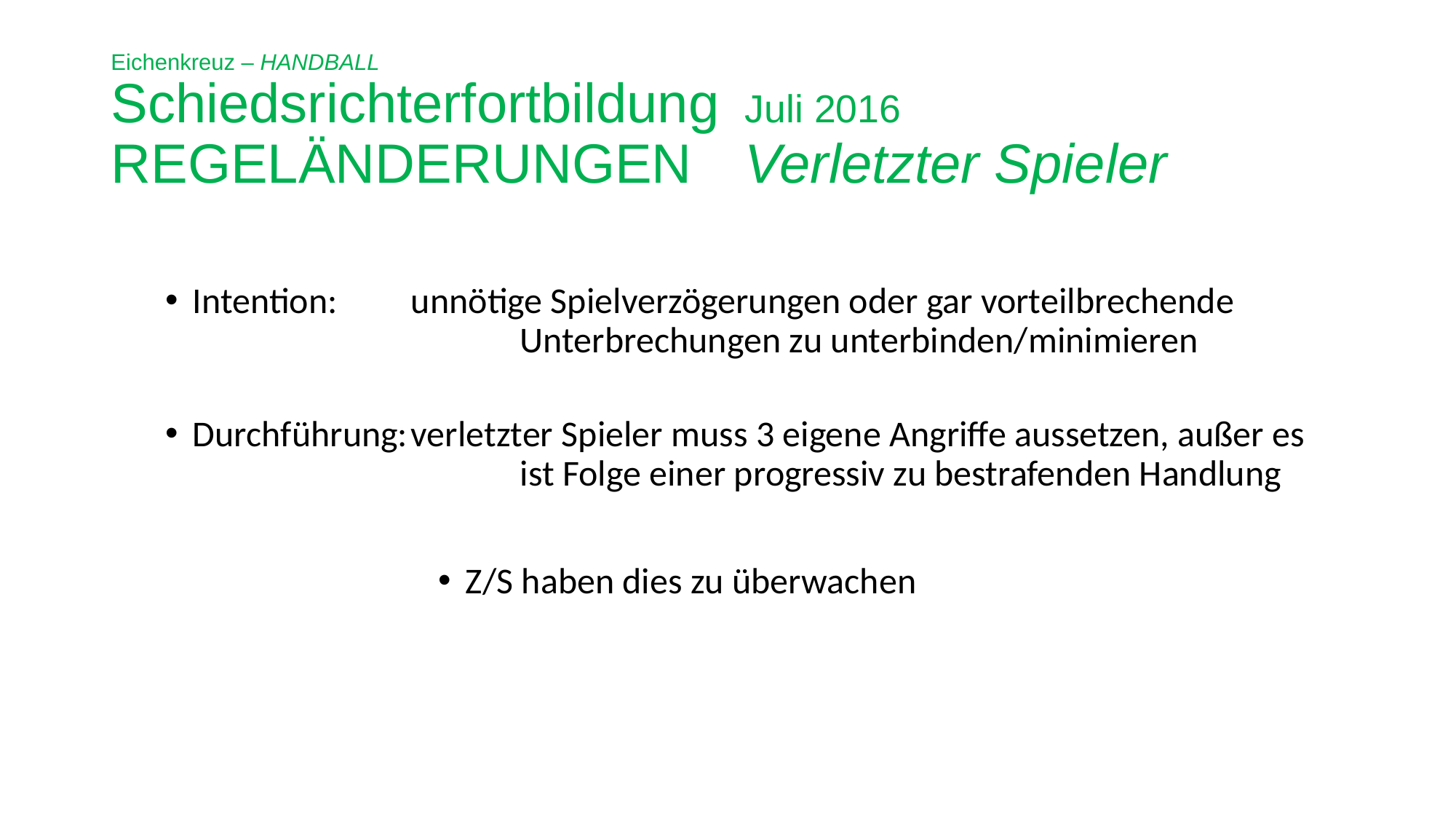

# Eichenkreuz – HANDBALL Schiedsrichterfortbildung		Juli 2016 REGELÄNDERUNGEN	Verletzter Spieler

Intention:	unnötige Spielverzögerungen oder gar vorteilbrechende  				Unterbrechungen zu unterbinden/minimieren

Durchführung:	verletzter Spieler muss 3 eigene Angriffe aussetzen, außer es 			ist Folge einer progressiv zu bestrafenden Handlung

Z/S haben dies zu überwachen